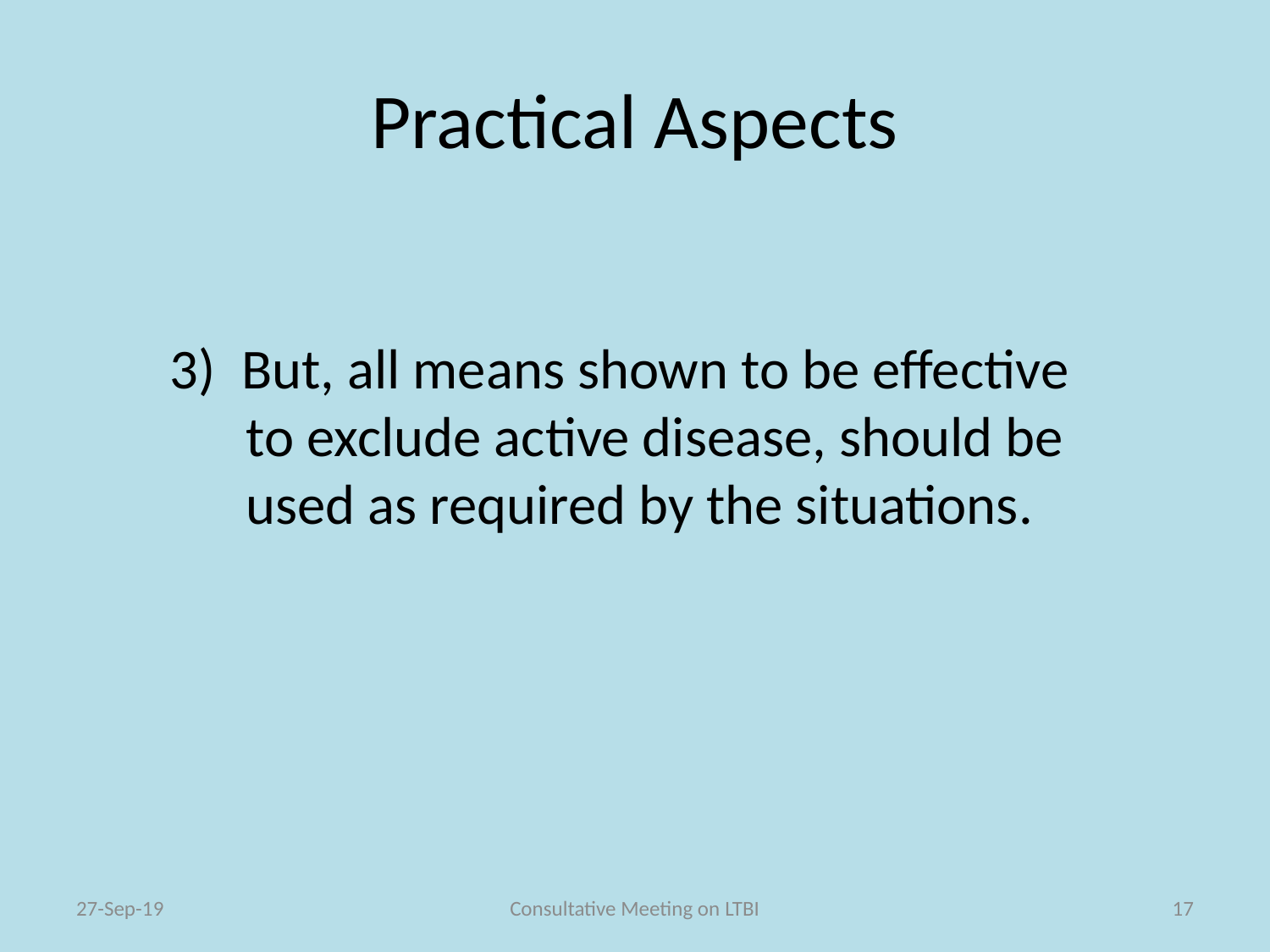

# Practical Aspects
But, all means shown to be effective
      to exclude active disease, should be
      used as required by the situations.

27-Sep-19
Consultative Meeting on LTBI
17